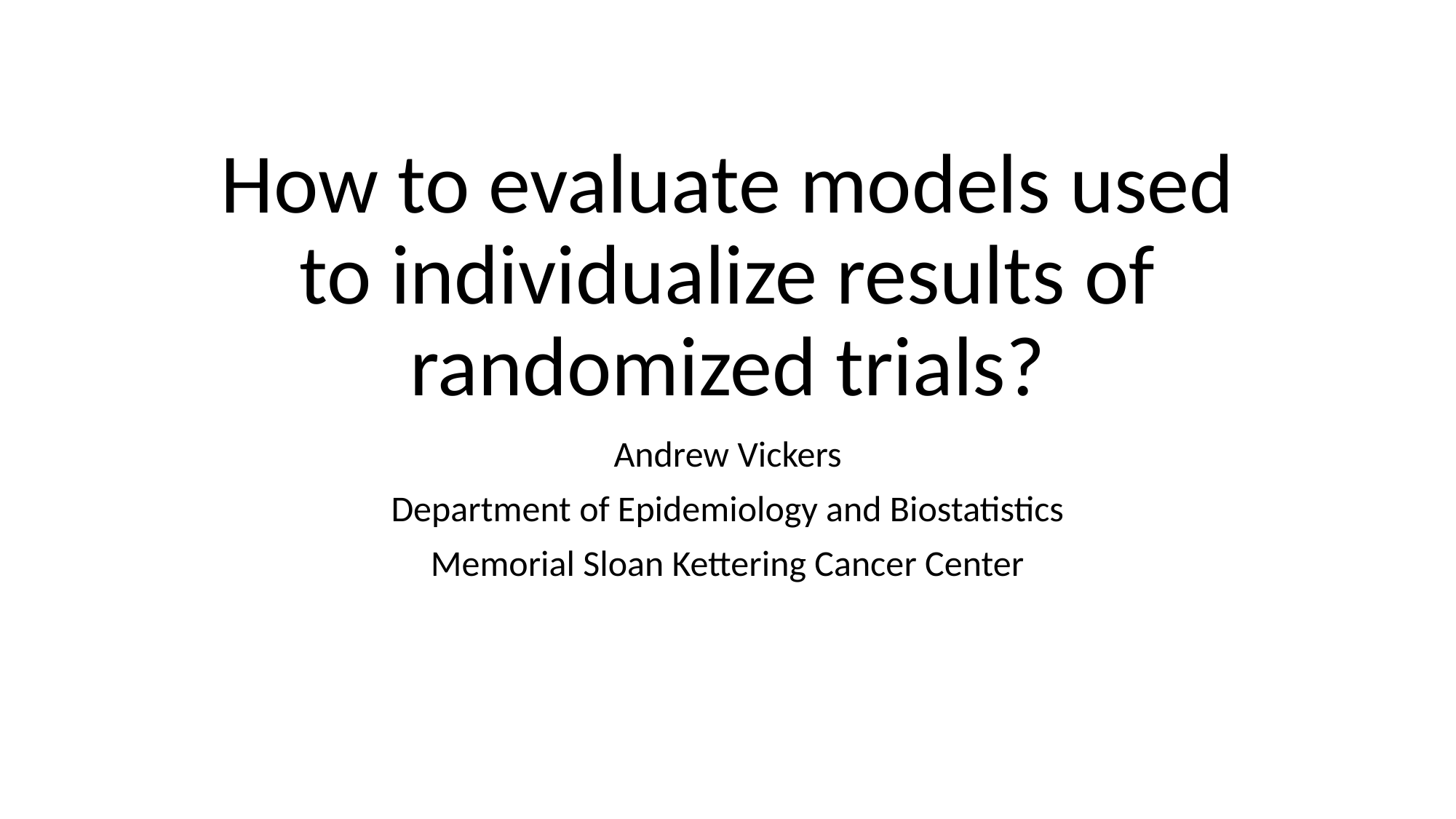

# How to evaluate models used to individualize results of randomized trials?
Andrew Vickers
Department of Epidemiology and Biostatistics
Memorial Sloan Kettering Cancer Center